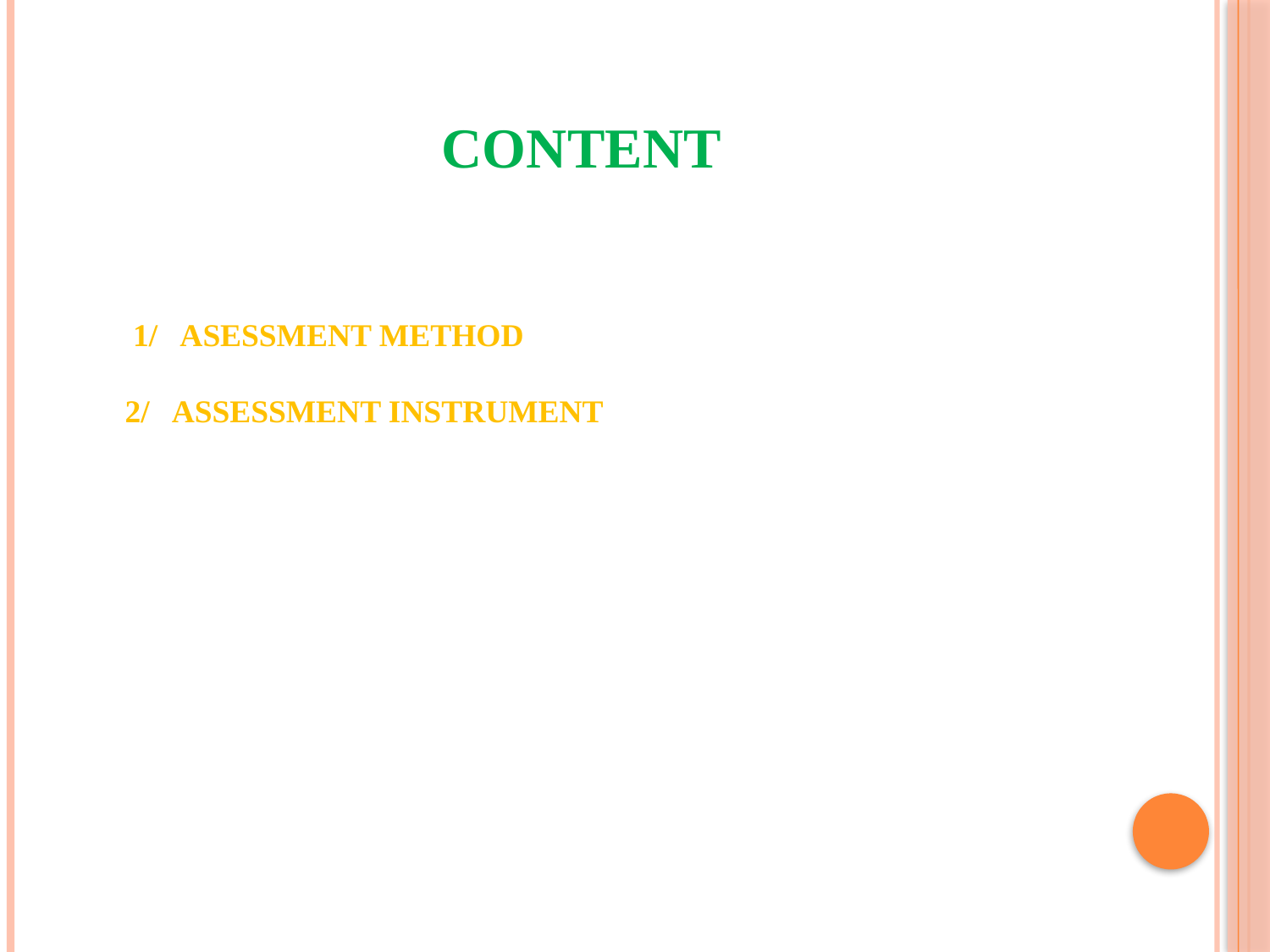

CONTENT

         1/   ASESSMENT METHOD

        2/   ASSESSMENT INSTRUMENT